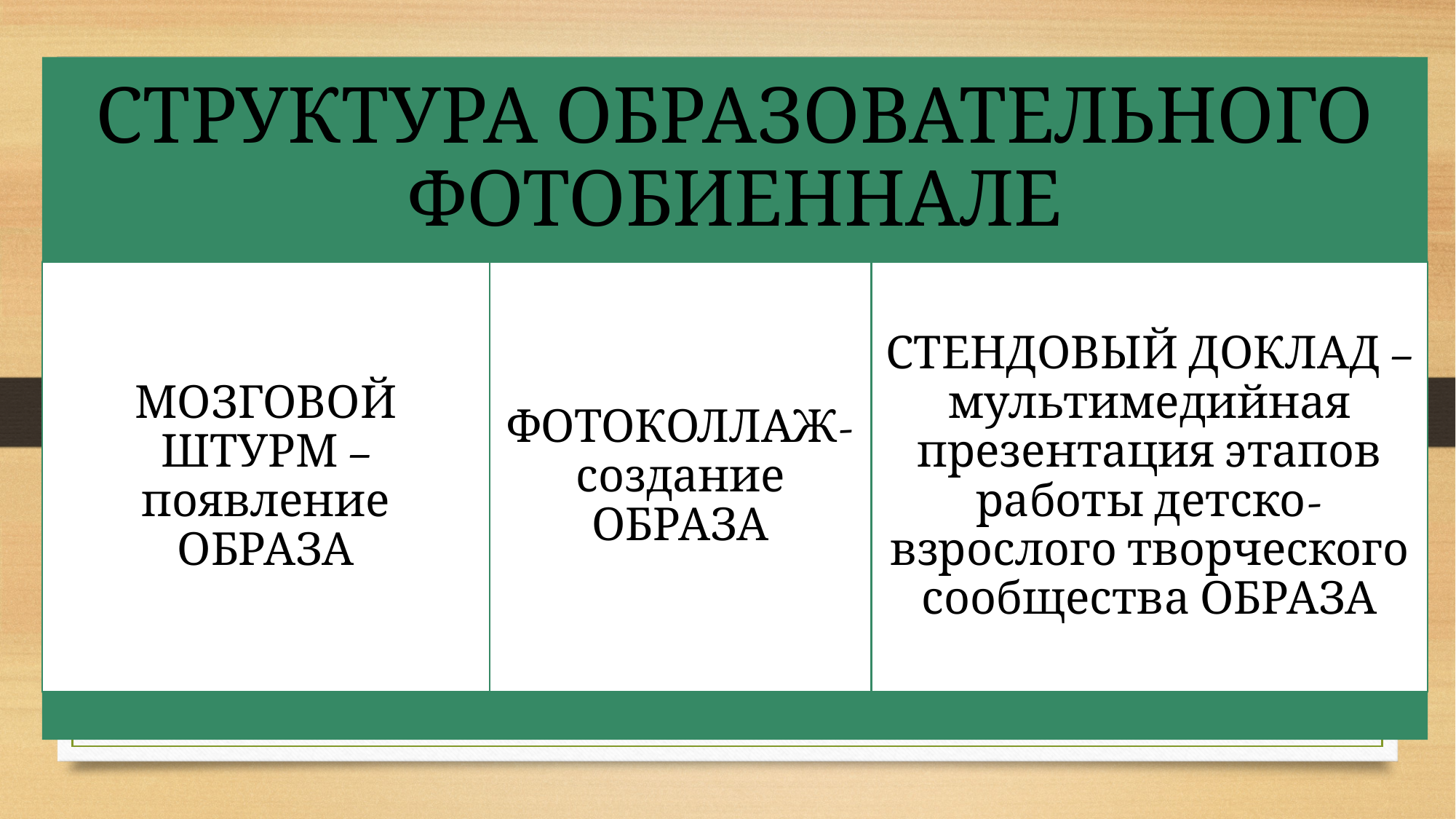

#
СТРУКТУРА ОБРАЗОВАТЕЛЬНОГО ФОТОБИЕННАЛЕ
МОЗГОВОЙ ШТУРМ –появление ОБРАЗА
ФОТОКОЛЛАЖ- создание ОБРАЗА
СТЕНДОВЫЙ ДОКЛАД – мультимедийная презентация этапов работы детско-взрослого творческого сообщества ОБРАЗА